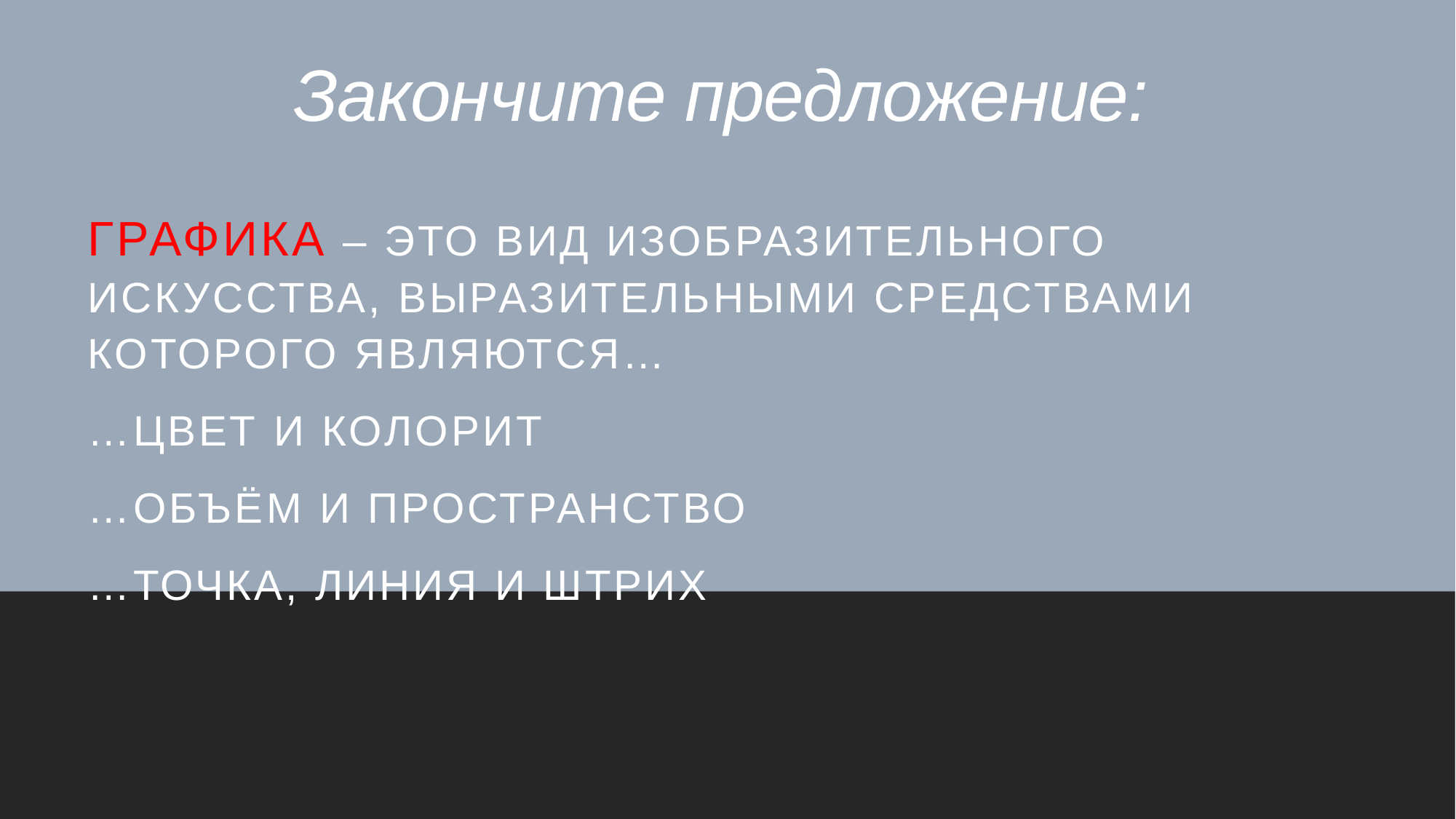

# Закончите предложение:
Графика – это вид изобразительного искусства, выразительными средствами которого являются…
…цвет и колорит
…объём и пространство
…точка, линия и штрих